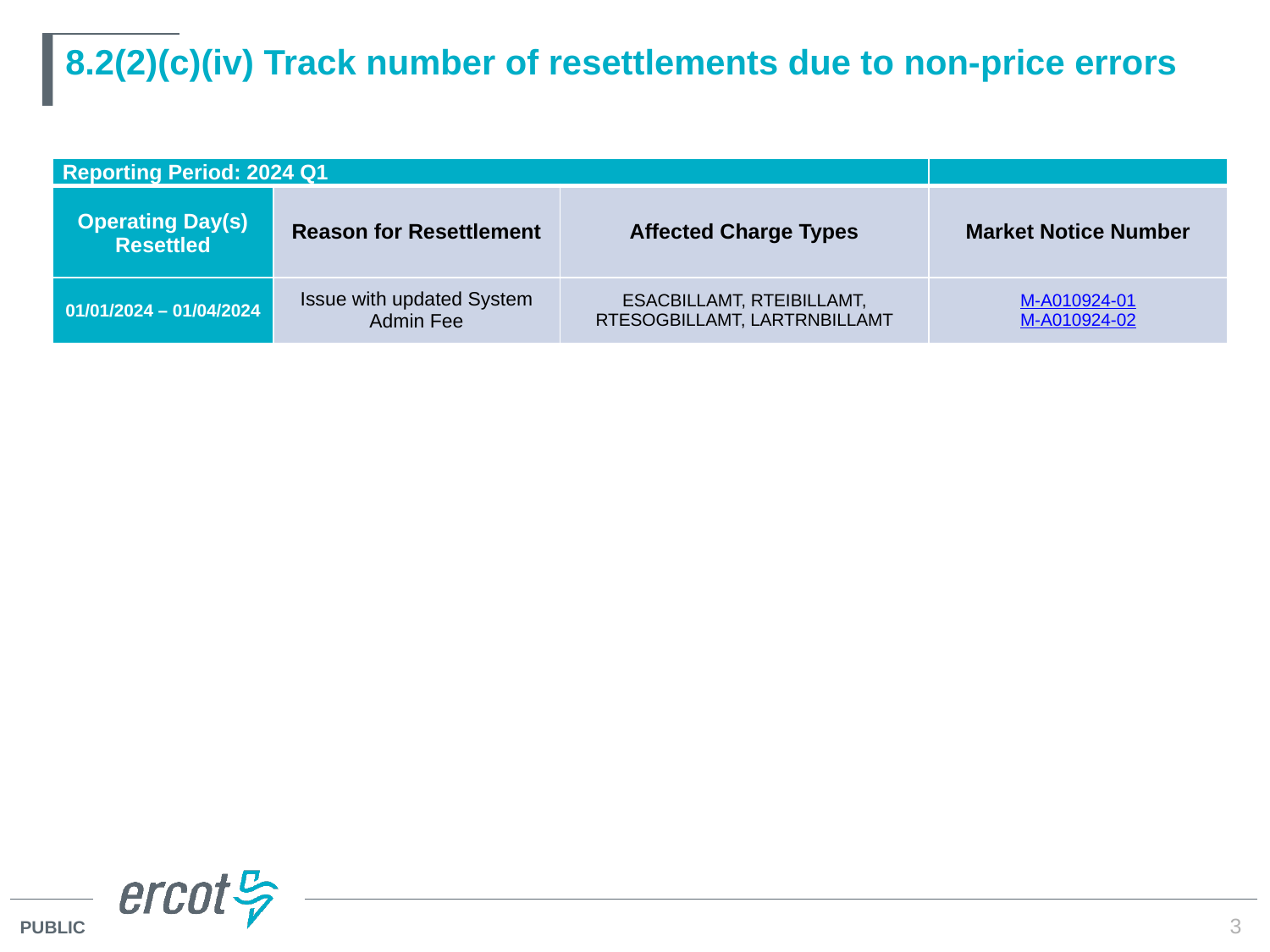

# 8.2(2)(c)(iv) Track number of resettlements due to non-price errors
| Reporting Period: 2024 Q1 |  |  |  |
| --- | --- | --- | --- |
| Operating Day(s) Resettled | Reason for Resettlement | Affected Charge Types | Market Notice Number |
| 01/01/2024 – 01/04/2024 | Issue with updated System Admin Fee | ESACBILLAMT, RTEIBILLAMT, RTESOGBILLAMT, LARTRNBILLAMT | M-A010924-01 M-A010924-02 |
3